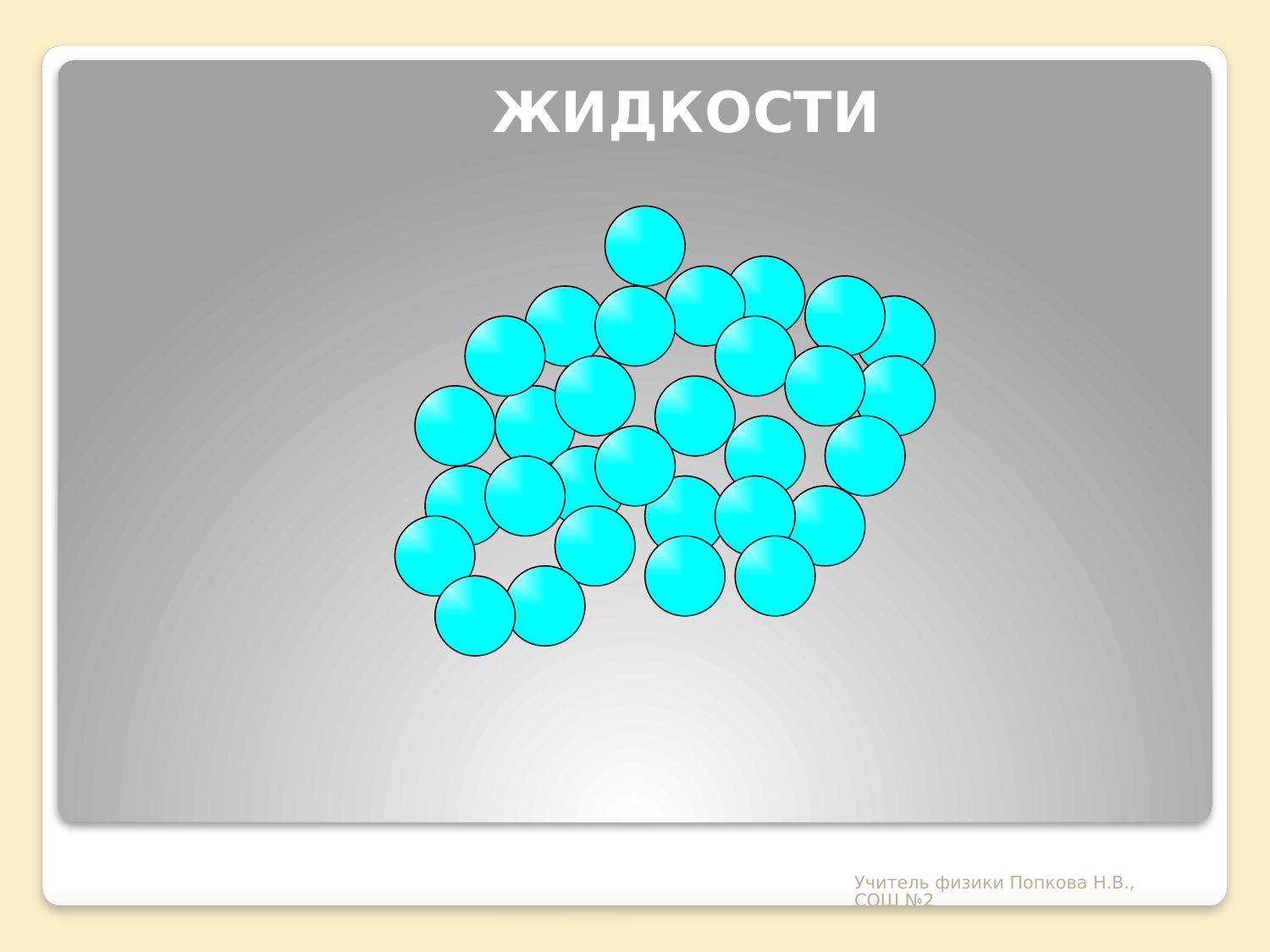

ЖИДКОСТИ

Учитель физики Попкова Н.В., СОШ №2